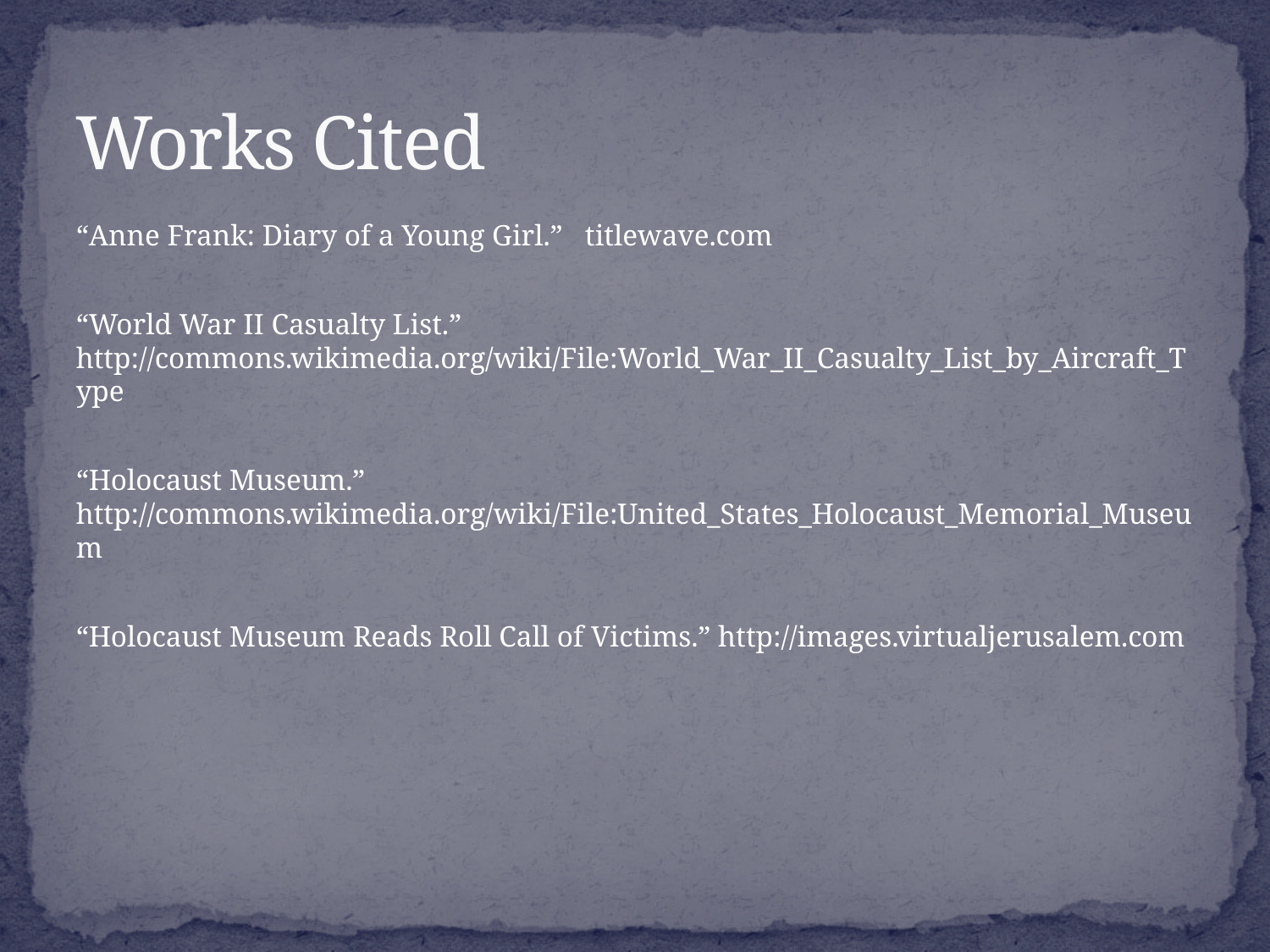

# Works Cited
“Anne Frank: Diary of a Young Girl.”   titlewave.com

“World War II Casualty List.”      http://commons.wikimedia.org/wiki/File:World_War_II_Casualty_List_by_Aircraft_Type

“Holocaust Museum.” http://commons.wikimedia.org/wiki/File:United_States_Holocaust_Memorial_Museum

“Holocaust Museum Reads Roll Call of Victims.” http://images.virtualjerusalem.com